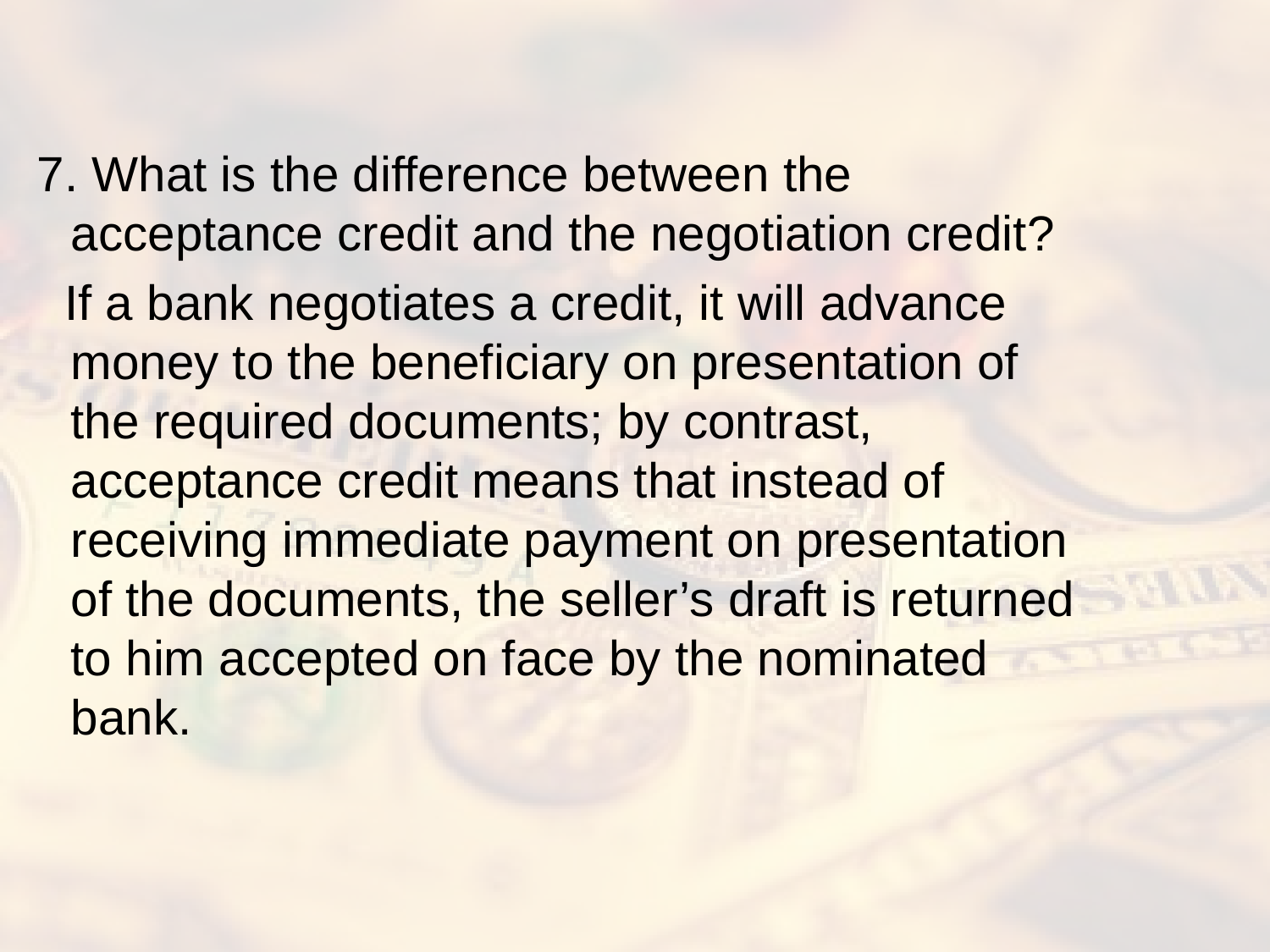

#
 7. What is the difference between the acceptance credit and the negotiation credit?
   If a bank negotiates a credit, it will advance money to the beneficiary on presentation of the required documents; by contrast, acceptance credit means that instead of receiving immediate payment on presentation of the documents, the seller’s draft is returned to him accepted on face by the nominated bank.